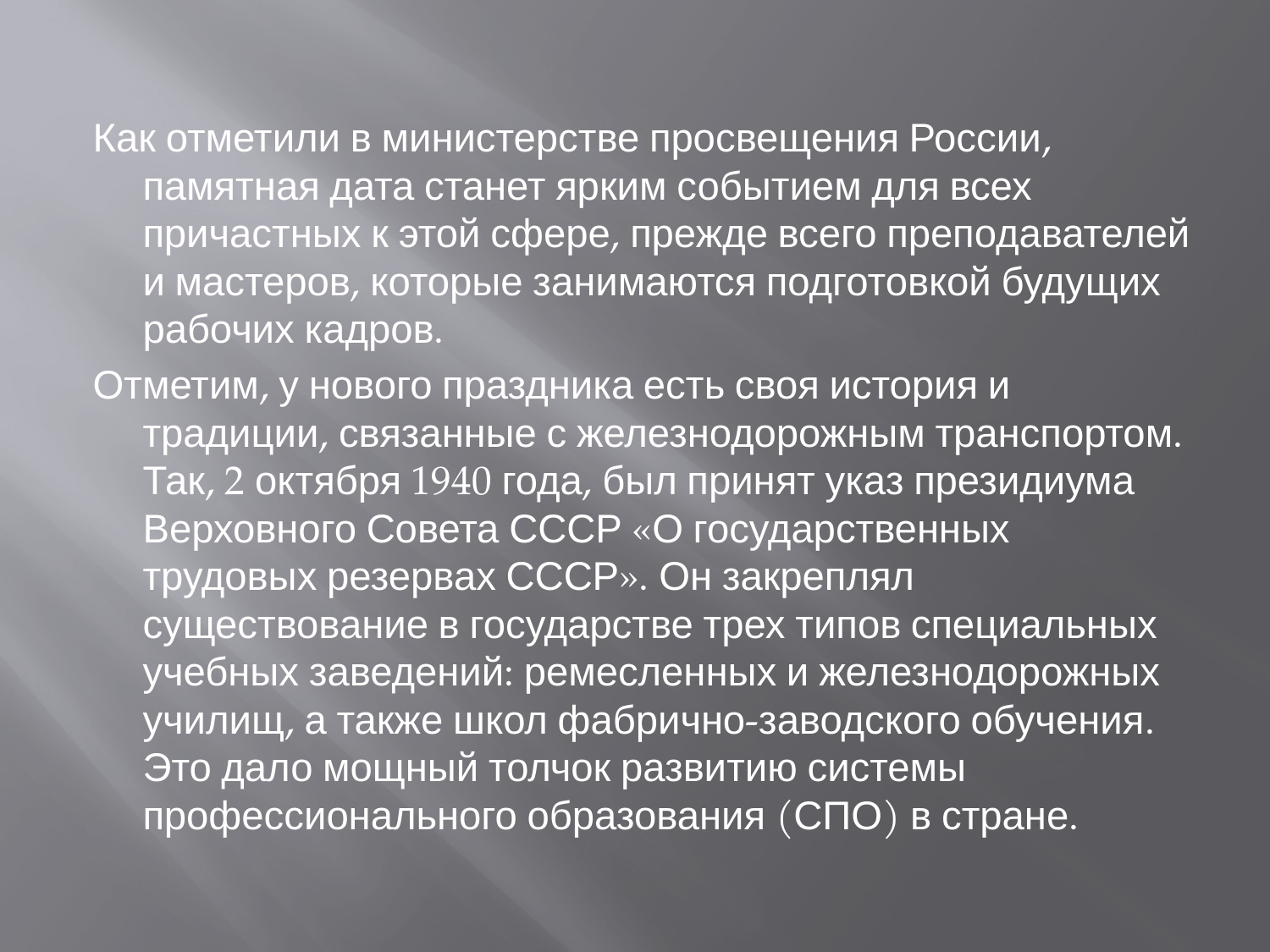

#
Как отметили в министерстве просвещения России, памятная дата станет ярким событием для всех причастных к этой сфере, прежде всего преподавателей и мастеров, которые занимаются подготовкой будущих рабочих кадров.
Отметим, у нового праздника есть своя история и традиции, связанные с железнодорожным транспортом. Так, 2 октября 1940 года, был принят указ президиума Верховного Совета СССР «О государственных трудовых резервах СССР». Он закреплял существование в государстве трех типов специальных учебных заведений: ремесленных и железнодорожных училищ, а также школ фабрично-заводского обучения. Это дало мощный толчок развитию системы профессионального образования (СПО) в стране.